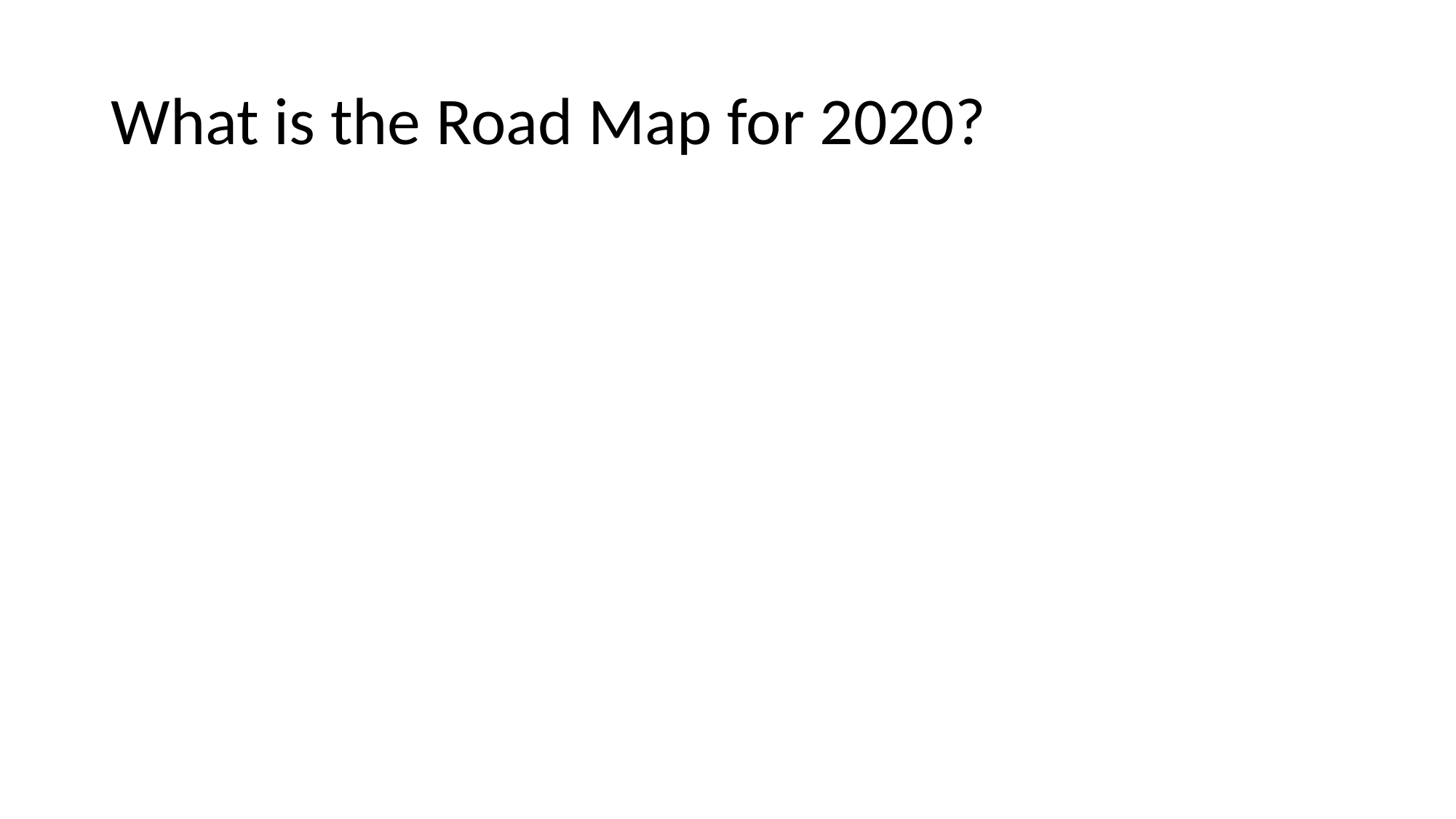

# What is the Road Map for 2020?